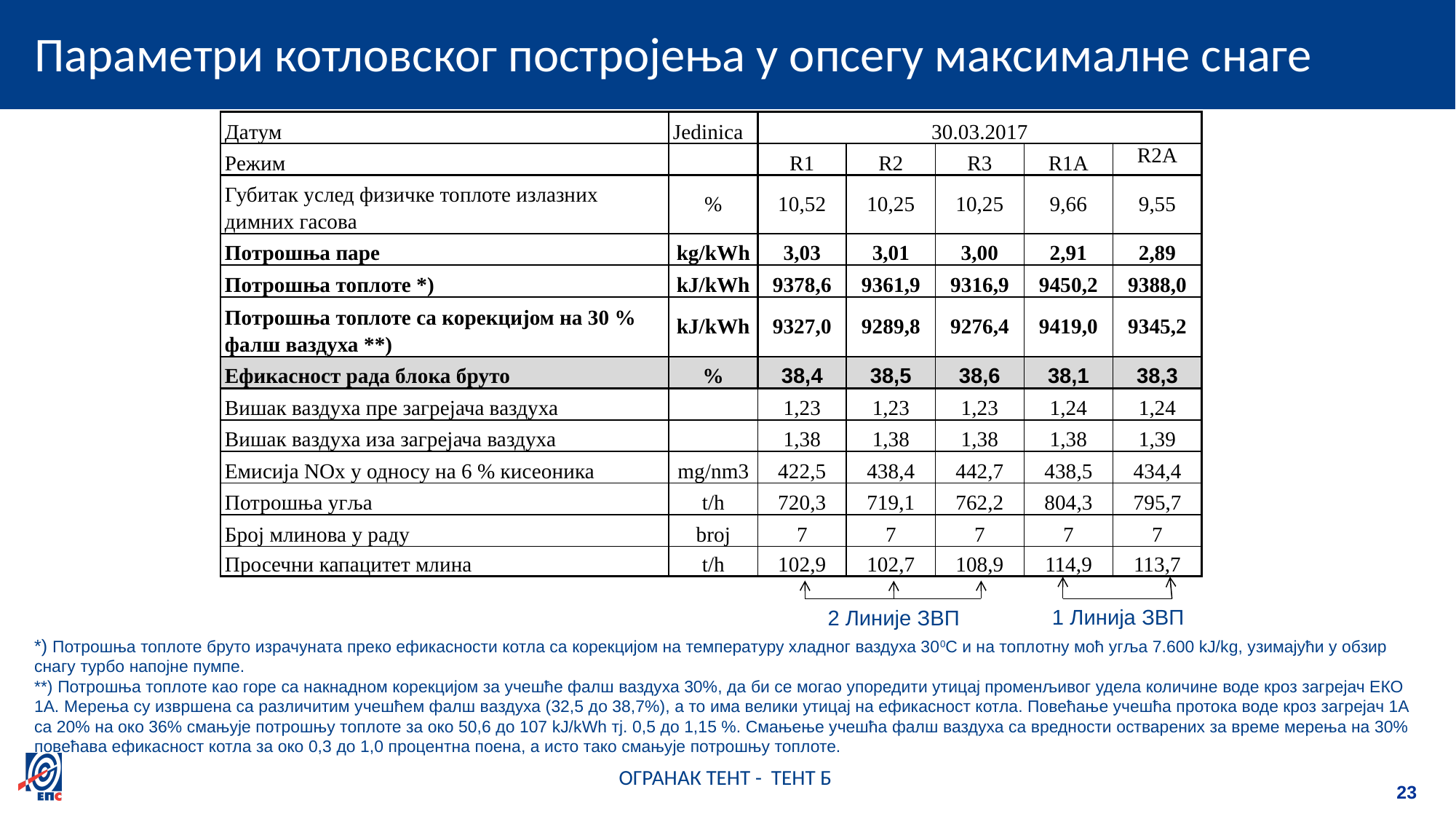

# Параметри котловског постројења у опсегу максималне снаге
| Датум | Jedinica | 30.03.2017 |  |  |  |  |
| --- | --- | --- | --- | --- | --- | --- |
| Режим |  | R1 | R2 | R3 | R1A | R2A |
| Губитак услед физичке топлоте излазних димних гасова | % | 10,52 | 10,25 | 10,25 | 9,66 | 9,55 |
| Потрошња паре | kg/kWh | 3,03 | 3,01 | 3,00 | 2,91 | 2,89 |
| Потрошња топлоте \*) | kJ/kWh | 9378,6 | 9361,9 | 9316,9 | 9450,2 | 9388,0 |
| Потрошња топлоте са корекцијом на 30 % фалш ваздуха \*\*) | kJ/kWh | 9327,0 | 9289,8 | 9276,4 | 9419,0 | 9345,2 |
| Ефикасност рада блока бруто | % | 38,4 | 38,5 | 38,6 | 38,1 | 38,3 |
| Вишак ваздуха пре загрејача ваздуха |  | 1,23 | 1,23 | 1,23 | 1,24 | 1,24 |
| Вишак ваздуха иза загрејача ваздуха |  | 1,38 | 1,38 | 1,38 | 1,38 | 1,39 |
| Емисија NOx у односу на 6 % кисеоника | mg/nm3 | 422,5 | 438,4 | 442,7 | 438,5 | 434,4 |
| Потрошња угља | t/h | 720,3 | 719,1 | 762,2 | 804,3 | 795,7 |
| Број млинова у раду | broj | 7 | 7 | 7 | 7 | 7 |
| Просечни капацитет млина | t/h | 102,9 | 102,7 | 108,9 | 114,9 | 113,7 |
1 Линија ЗВП
2 Линије ЗВП
*) Потрошња топлоте бруто израчуната преко ефикасности котла са корекцијом на температуру хладног ваздуха 300C и на топлотну моћ угља 7.600 kJ/kg, узимајући у обзир снагу турбо напојне пумпе.
**) Потрошња топлоте као горе са накнадном корекцијом за учешће фалш ваздуха 30%, да би се могао упоредити утицај променљивог удела количине воде кроз загрејач ЕКО 1А. Мерења су извршена са различитим учешћем фалш ваздуха (32,5 до 38,7%), а то има велики утицај на ефикасност котла. Повећање учешћа протока воде кроз загрејач 1А са 20% на око 36% смањује потрошњу топлоте за око 50,6 до 107 kJ/kWh тj. 0,5 до 1,15 %. Смањење учешћа фалш ваздуха са вредности остварених за време мерења на 30% повећава ефикасност котла за око 0,3 до 1,0 процентна поена, а исто тако смањује потрошњу топлоте.
ОГРАНАК ТЕНТ -  ТЕНТ Б